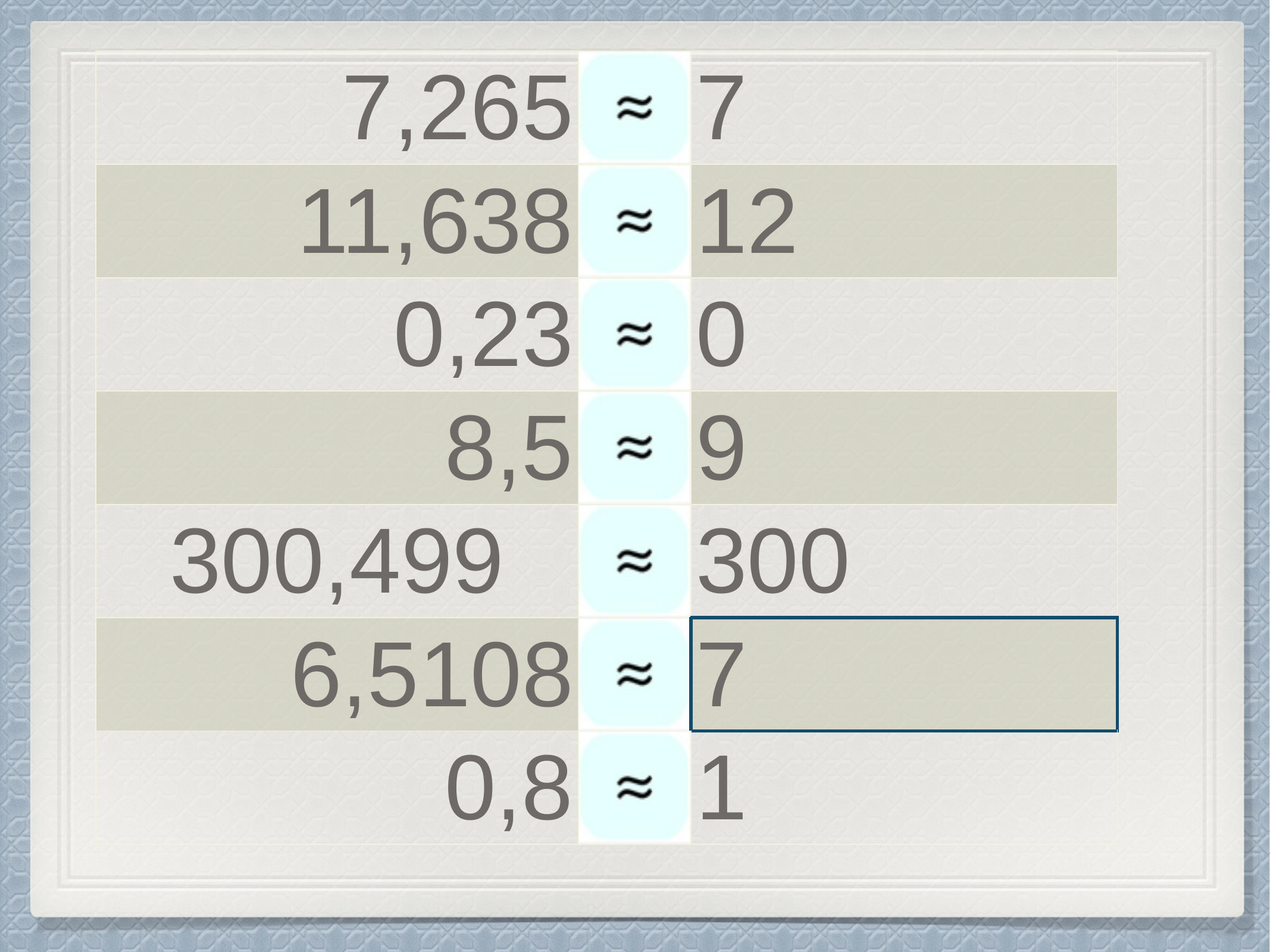

| 7,265 |  | 7 |
| --- | --- | --- |
| 11,638 |  | 12 |
| 0,23 |  | 0 |
| 8,5 |  | 9 |
| 300,499 |  | 300 |
| 6,5108 |  | 7 |
| 0,8 |  | 1 |
#